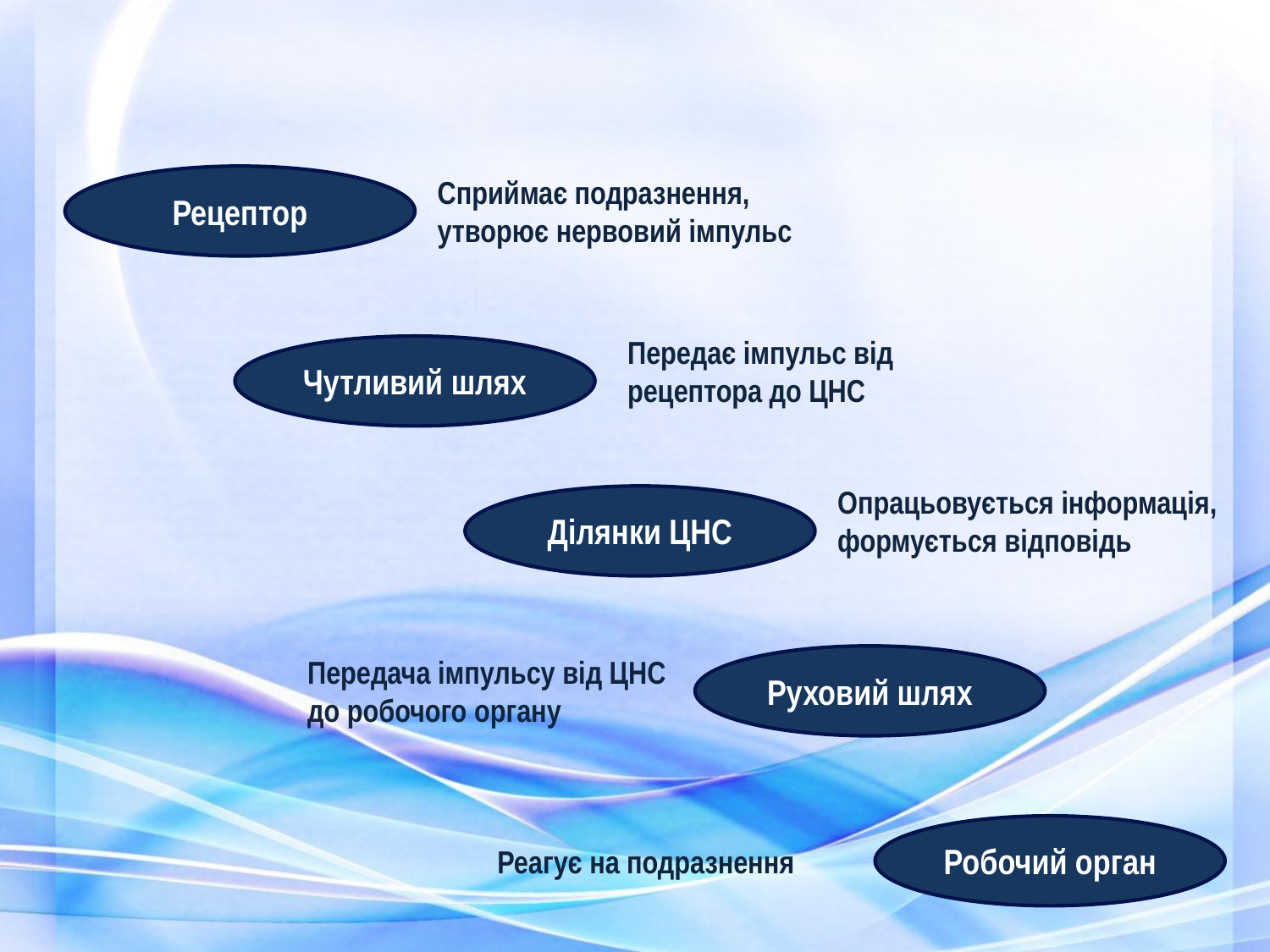

Компоненти рефлекторної дуги
Рецептор
Сприймає подразнення, утворює нервовий імпульс
Передає імпульс від рецептора до ЦНС
Чутливий шлях
Опрацьовується інформація, формується відповідь
Ділянки ЦНС
Передача імпульсу від ЦНС до робочого органу
Руховий шлях
Робочий орган
Реагує на подразнення